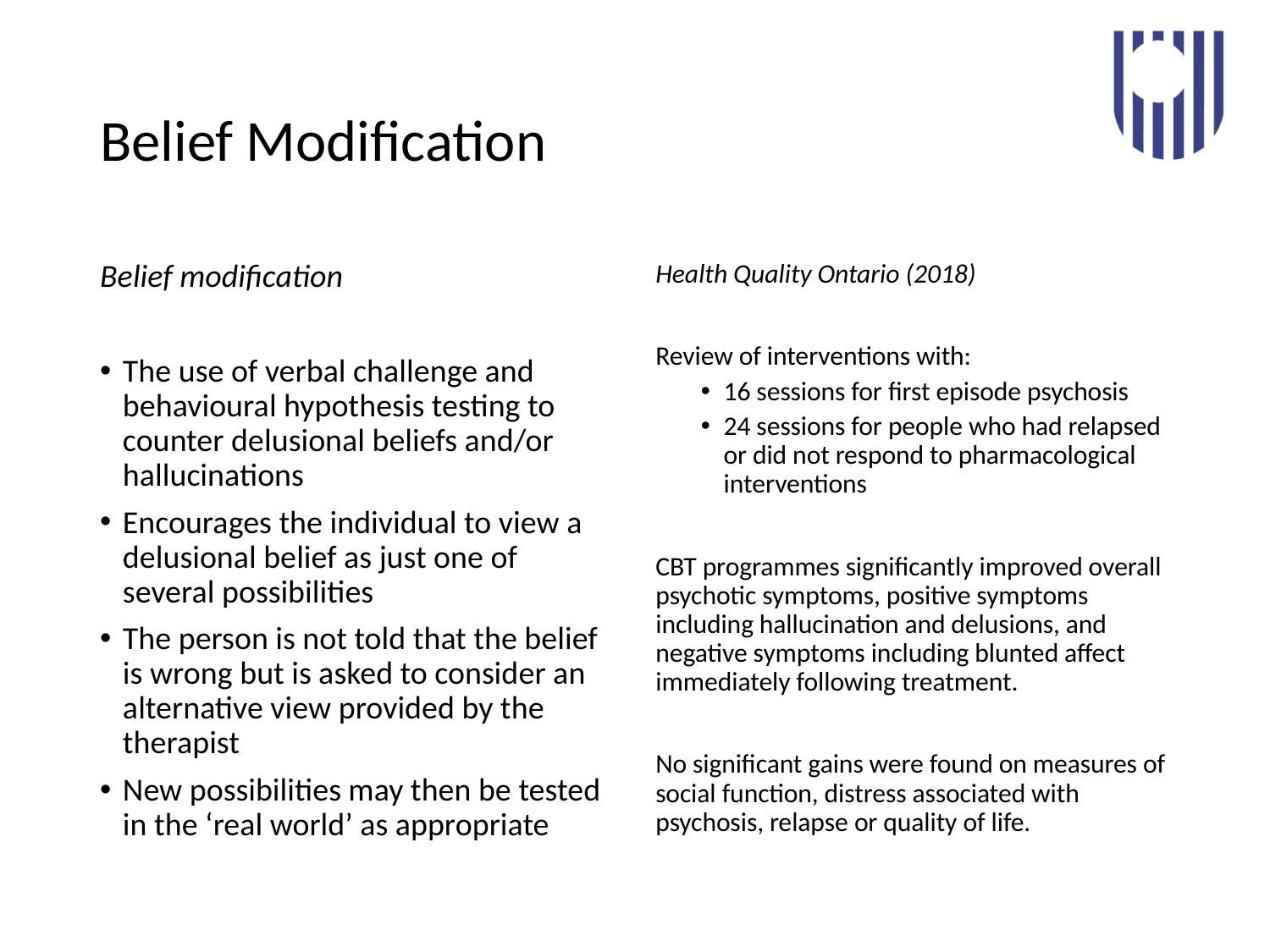

# Belief Modification
Belief modification

The use of verbal challenge and behavioural hypothesis testing to counter delusional beliefs and/or hallucinations
Encourages the individual to view a delusional belief as just one of several possibilities
The person is not told that the belief is wrong but is asked to consider an alternative view provided by the therapist
New possibilities may then be tested in the ‘real world’ as appropriate
Health Quality Ontario (2018)

Review of interventions with:
16 sessions for first episode psychosis
24 sessions for people who had relapsed or did not respond to pharmacological interventions

CBT programmes significantly improved overall psychotic symptoms, positive symptoms including hallucination and delusions, and negative symptoms including blunted affect immediately following treatment.

No significant gains were found on measures of social function, distress associated with psychosis, relapse or quality of life.